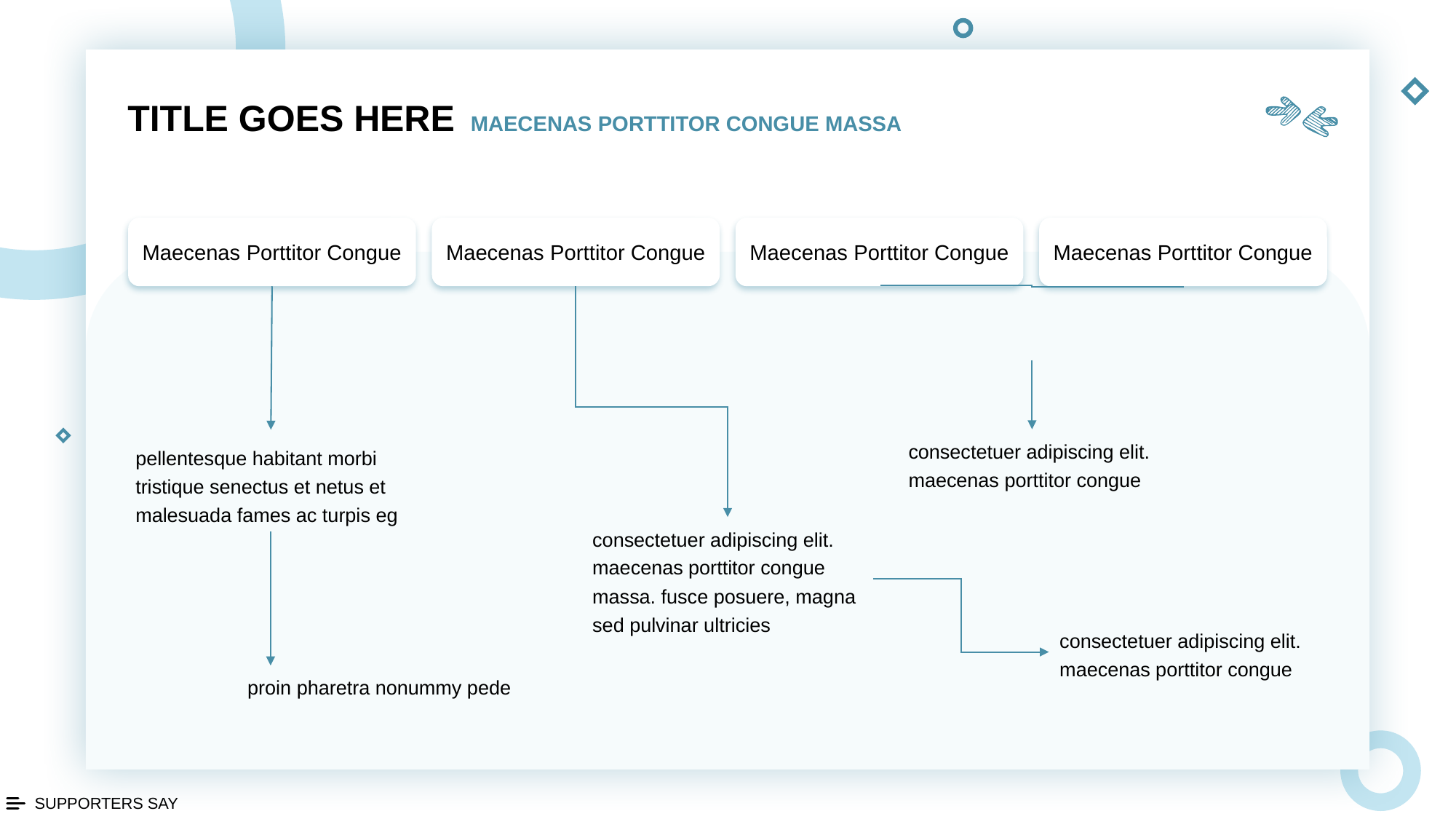

TITLE GOES HERE

MAECENAS PORTTITOR CONGUE MASSA

Maecenas Porttitor Congue
Maecenas Porttitor Congue
Maecenas Porttitor Congue
Maecenas Porttitor Congue

consectetuer adipiscing elit. maecenas porttitor congue

pellentesque habitant morbi tristique senectus et netus et malesuada fames ac turpis eg
consectetuer adipiscing elit. maecenas porttitor congue massa. fusce posuere, magna sed pulvinar ultricies
consectetuer adipiscing elit. maecenas porttitor congue
proin pharetra nonummy pede

SUPPORTERS SAY